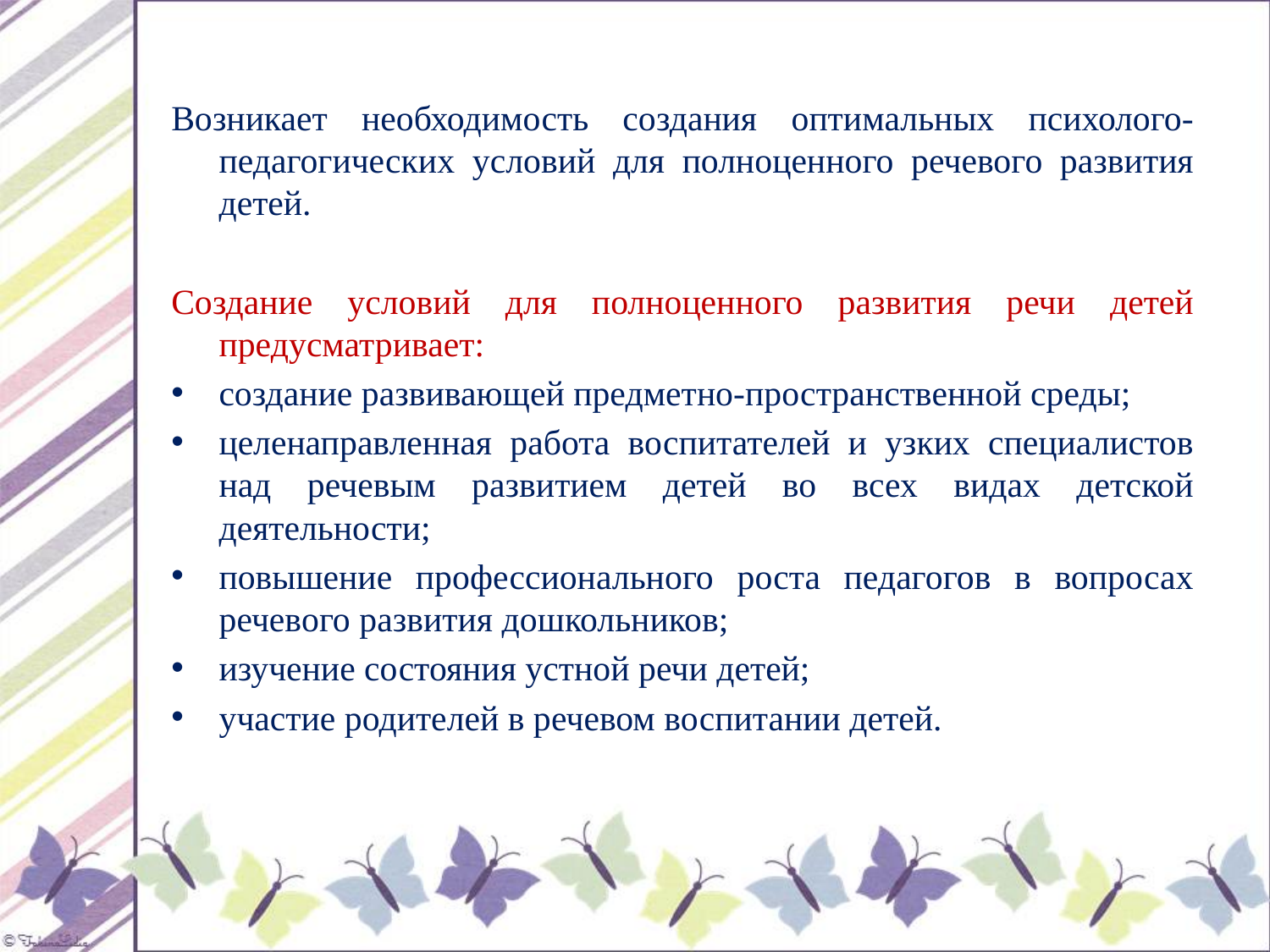

Возникает необходимость создания оптимальных психолого-педагогических условий для полноценного речевого развития детей.

Создание условий для полноценного развития речи детей предусматривает:
создание развивающей предметно-пространственной среды;
целенаправленная работа воспитателей и узких специалистов над речевым развитием детей во всех видах детской деятельности;
повышение профессионального роста педагогов в вопросах речевого развития дошкольников;
изучение состояния устной речи детей;
участие родителей в речевом воспитании детей.